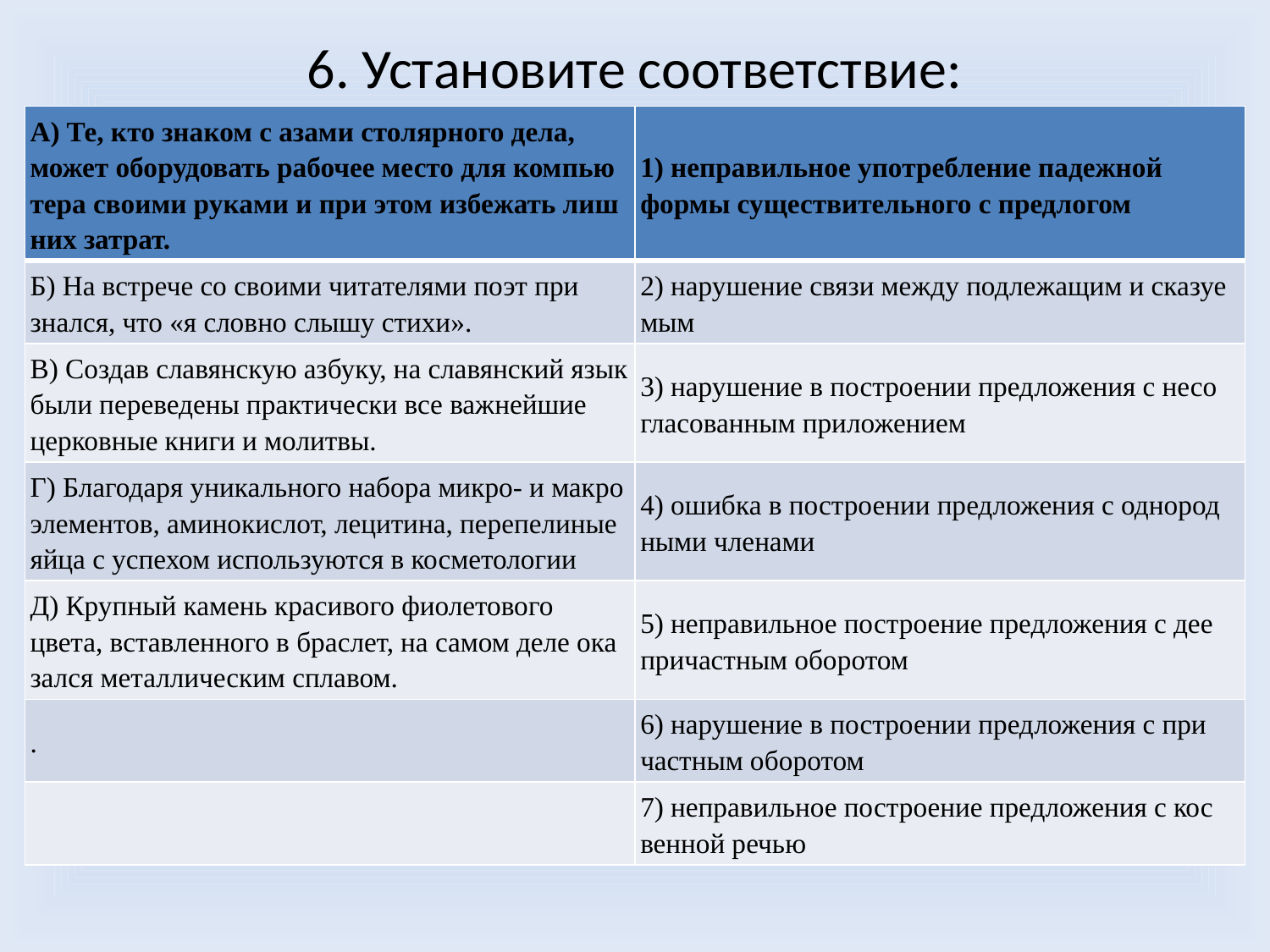

# 6. Установите соответствие:
| A) Те, кто зна­ком с азами сто­ляр­но­го дела, может обо­ру­до­вать ра­бо­чее место для ком­пью­те­ра сво­и­ми ру­ка­ми и при этом из­бе­жать лиш­них за­трат. | 1) не­пра­виль­ное упо­треб­ле­ние па­деж­ной формы су­ще­стви­тель­но­го с пред­ло­гом |
| --- | --- |
| Б) На встре­че со сво­и­ми чи­та­те­ля­ми поэт при­знал­ся, что «я слов­но слышу стихи». | 2) на­ру­ше­ние связи между под­ле­жа­щим и ска­зу­е­мым |
| В) Со­здав сла­вян­скую аз­бу­ку, на сла­вян­ский язык были пе­ре­ве­де­ны прак­ти­че­ски все важ­ней­шие цер­ков­ные книги и мо­лит­вы. | 3) на­ру­ше­ние в по­стро­е­нии пред­ло­же­ния с не­со­гла­со­ван­ным при­ло­же­ни­ем |
| Г) Бла­го­да­ря уни­каль­но­го на­бо­ра микро- и мак­ро­эле­мен­тов, ами­но­кис­лот, ле­ци­ти­на, пе­ре­пе­ли­ные яйца с успе­хом ис­поль­зу­ют­ся в кос­ме­то­ло­гии | 4) ошиб­ка в по­стро­е­нии пред­ло­же­ния с од­но­род­ны­ми чле­на­ми |
| Д) Круп­ный ка­мень кра­си­во­го фи­о­ле­то­во­го цвета, встав­лен­но­го в брас­лет, на самом деле ока­зал­ся ме­тал­ли­че­ским спла­вом. | 5) не­пра­виль­ное по­стро­е­ние пред­ло­же­ния с де­е­при­част­ным обо­ро­том |
| . | 6) на­ру­ше­ние в по­стро­е­нии пред­ло­же­ния с при­част­ным обо­ро­том |
|  | 7) не­пра­виль­ное по­стро­е­ние пред­ло­же­ния с кос­вен­ной речью |